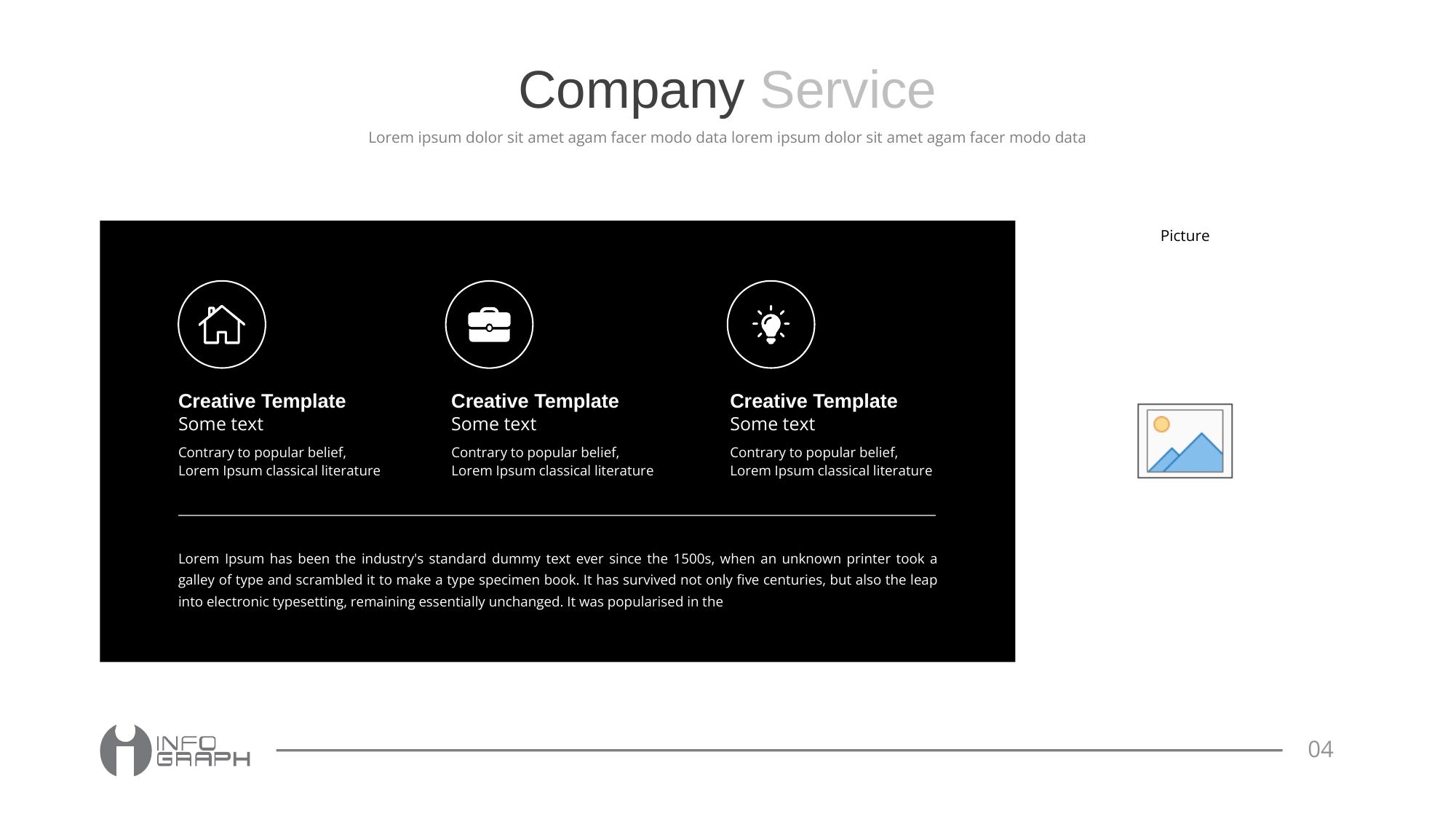

# Company Service
Lorem ipsum dolor sit amet agam facer modo data lorem ipsum dolor sit amet agam facer modo data

Creative Template
Some text
Contrary to popular belief, Lorem Ipsum classical literature

Creative Template
Some text
Contrary to popular belief, Lorem Ipsum classical literature

Creative Template
Some text
Contrary to popular belief, Lorem Ipsum classical literature
Lorem Ipsum has been the industry's standard dummy text ever since the 1500s, when an unknown printer took a galley of type and scrambled it to make a type specimen book. It has survived not only five centuries, but also the leap into electronic typesetting, remaining essentially unchanged. It was popularised in the
04